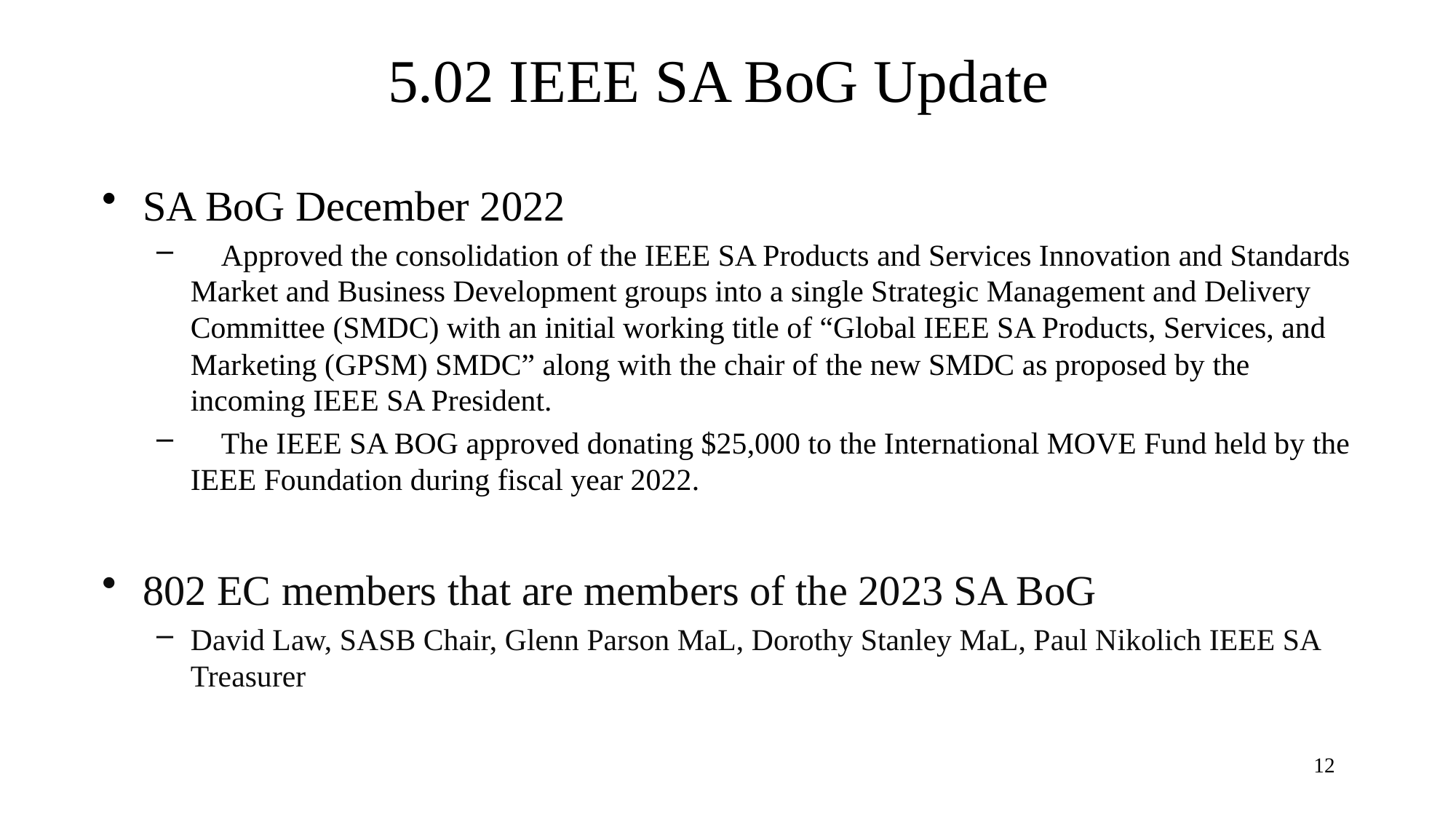

5.02 IEEE SA BoG Update
SA BoG December 2022
    Approved the consolidation of the IEEE SA Products and Services Innovation and Standards Market and Business Development groups into a single Strategic Management and Delivery Committee (SMDC) with an initial working title of “Global IEEE SA Products, Services, and Marketing (GPSM) SMDC” along with the chair of the new SMDC as proposed by the incoming IEEE SA President.
    The IEEE SA BOG approved donating $25,000 to the International MOVE Fund held by the IEEE Foundation during fiscal year 2022.

802 EC members that are members of the 2023 SA BoG
David Law, SASB Chair, Glenn Parson MaL, Dorothy Stanley MaL, Paul Nikolich IEEE SA Treasurer

12